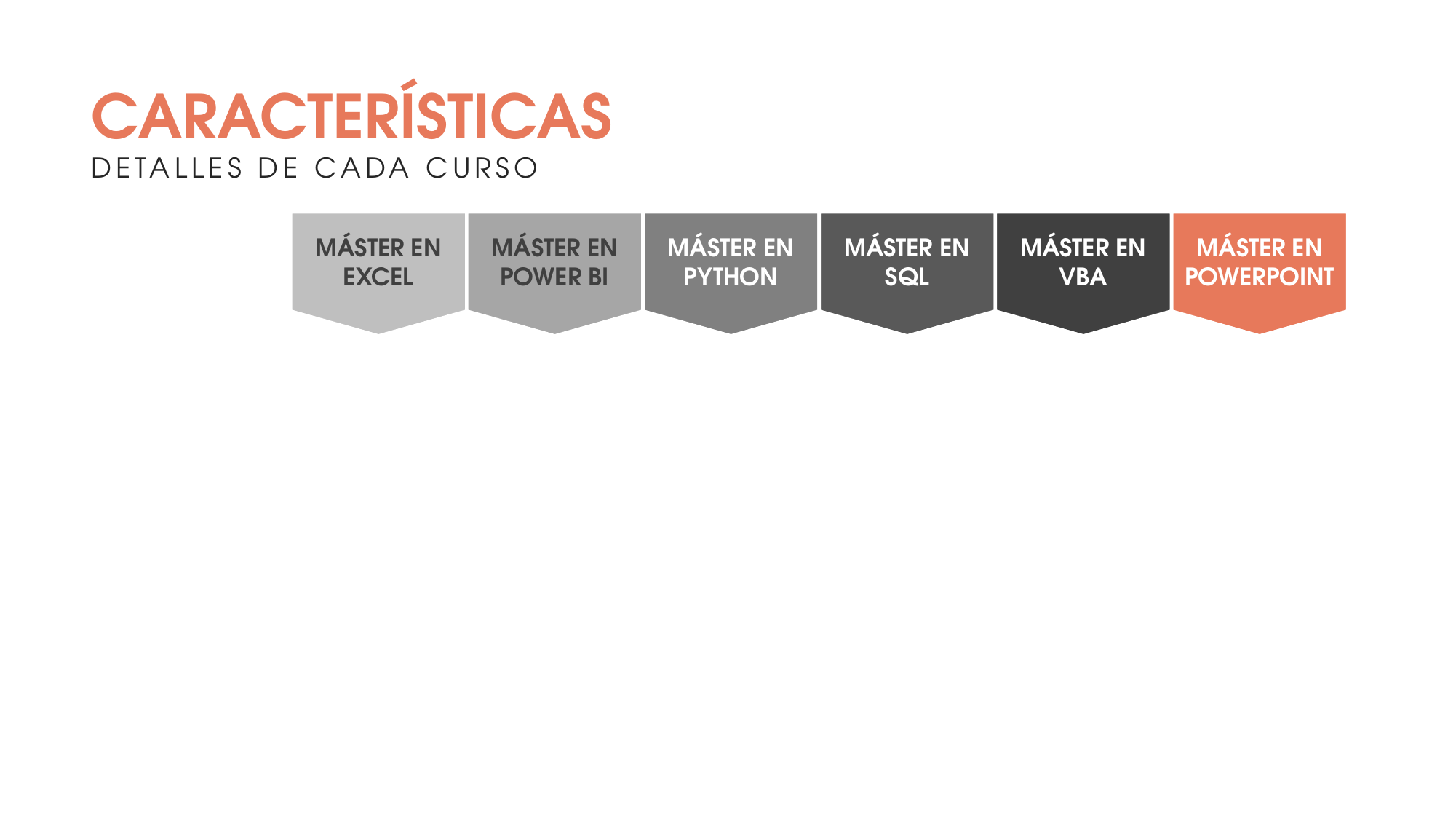

CARACTERÍSTICAS
DETALLES DE CADA CURSO
MÁSTER EN EXCEL
MÁSTER EN POWER BI
MÁSTER EN PYTHON
MÁSTER EN SQL
MÁSTER EN VBA
MÁSTER EN POWERPOINT